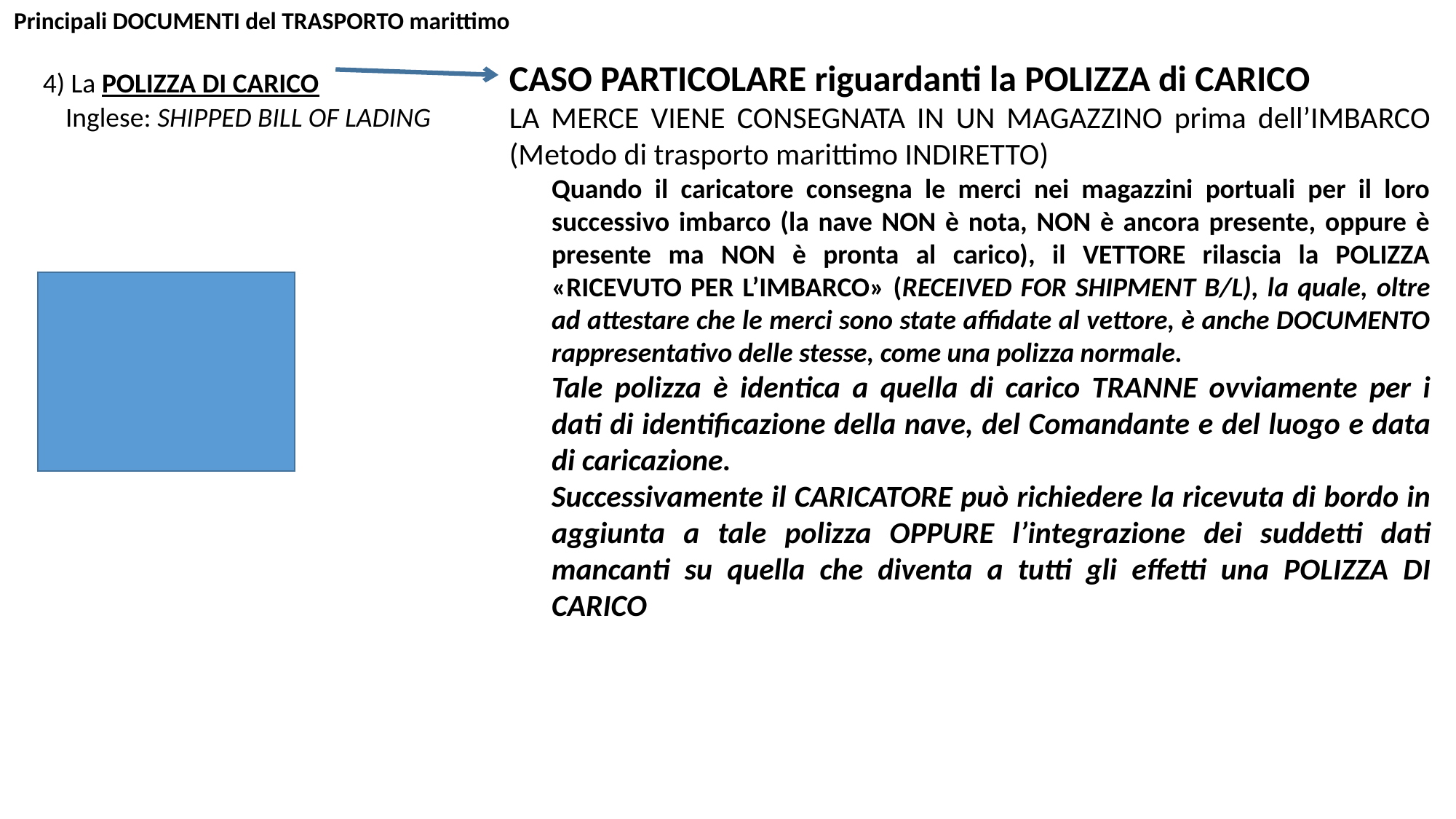

Principali DOCUMENTI del TRASPORTO marittimo
CASO PARTICOLARE riguardanti la POLIZZA di CARICO
LA MERCE VIENE CONSEGNATA IN UN MAGAZZINO prima dell’IMBARCO (Metodo di trasporto marittimo INDIRETTO)
Quando il caricatore consegna le merci nei magazzini portuali per il loro successivo imbarco (la nave NON è nota, NON è ancora presente, oppure è presente ma NON è pronta al carico), il VETTORE rilascia la POLIZZA «RICEVUTO PER L’IMBARCO» (RECEIVED FOR SHIPMENT B/L), la quale, oltre ad attestare che le merci sono state affidate al vettore, è anche DOCUMENTO rappresentativo delle stesse, come una polizza normale.
Tale polizza è identica a quella di carico TRANNE ovviamente per i dati di identificazione della nave, del Comandante e del luogo e data di caricazione.
Successivamente il CARICATORE può richiedere la ricevuta di bordo in aggiunta a tale polizza OPPURE l’integrazione dei suddetti dati mancanti su quella che diventa a tutti gli effetti una POLIZZA DI CARICO
4) La POLIZZA DI CARICO

Inglese: SHIPPED BILL OF LADING